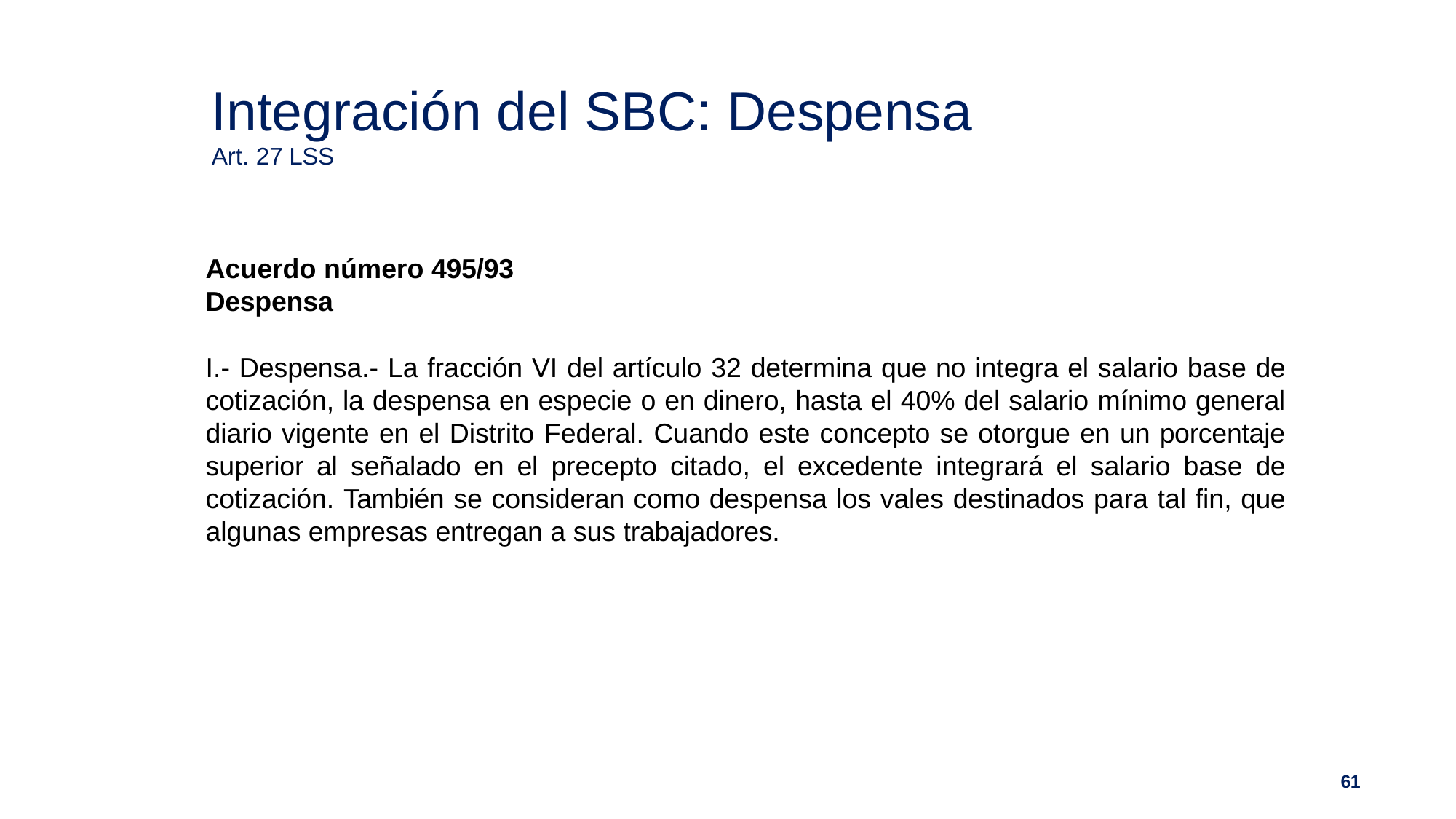

# Integración del SBC: Despensa
Art. 27 LSS
Acuerdo número 495/93 Despensa

I.- Despensa.- La fracción VI del artículo 32 determina que no integra el salario base de cotización, la despensa en especie o en dinero, hasta el 40% del salario mínimo general diario vigente en el Distrito Federal. Cuando este concepto se otorgue en un porcentaje superior al señalado en el precepto citado, el excedente integrará el salario base de cotización. También se consideran como despensa los vales destinados para tal fin, que algunas empresas entregan a sus trabajadores.
61